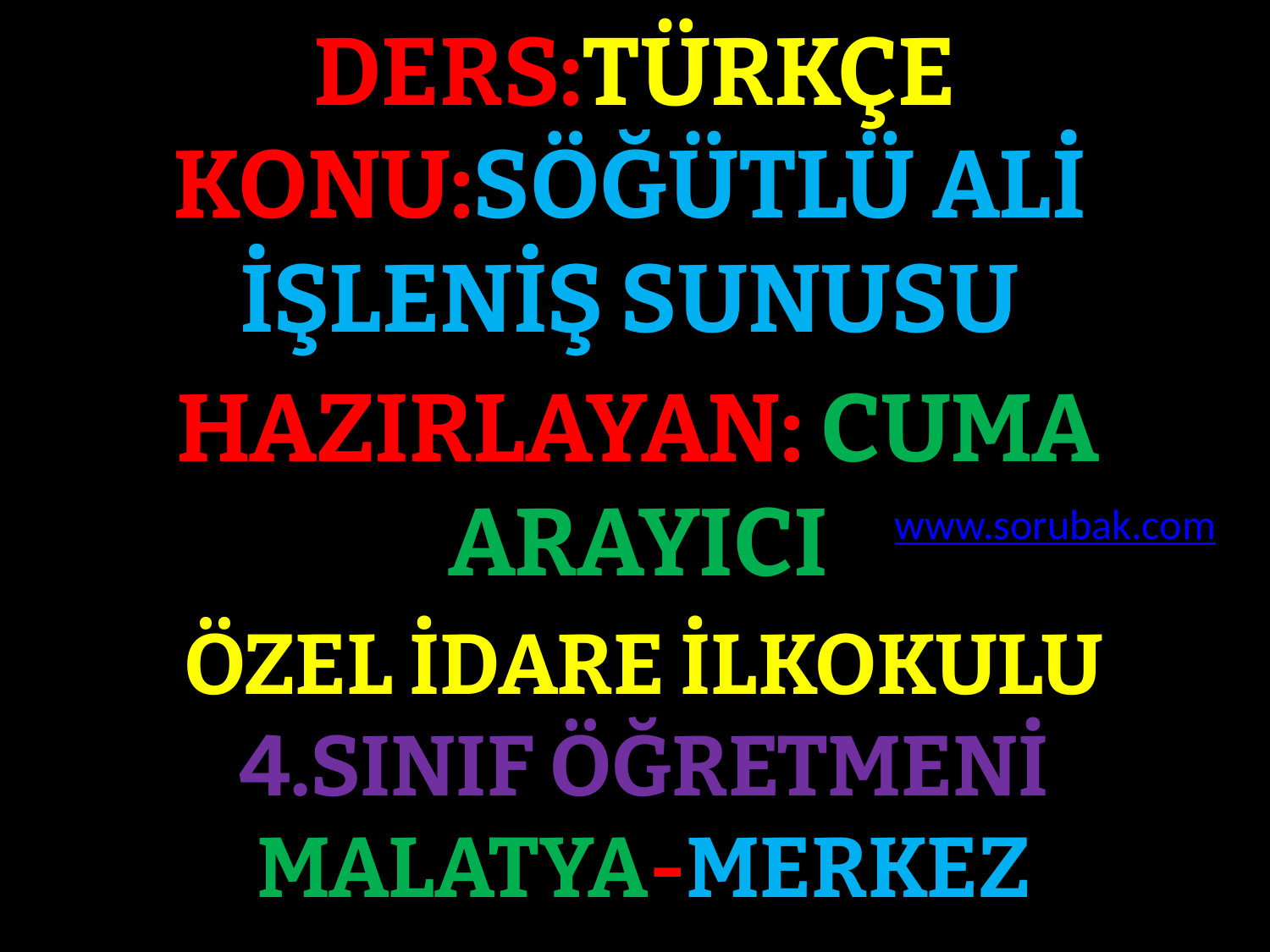

DERS:TÜRKÇE
KONU:SÖĞÜTLÜ ALİ İŞLENİŞ SUNUSU
#
HAZIRLAYAN: CUMA ARAYICI
www.sorubak.com
ÖZEL İDARE İLKOKULU
4.SINIF ÖĞRETMENİ
MALATYA-MERKEZ